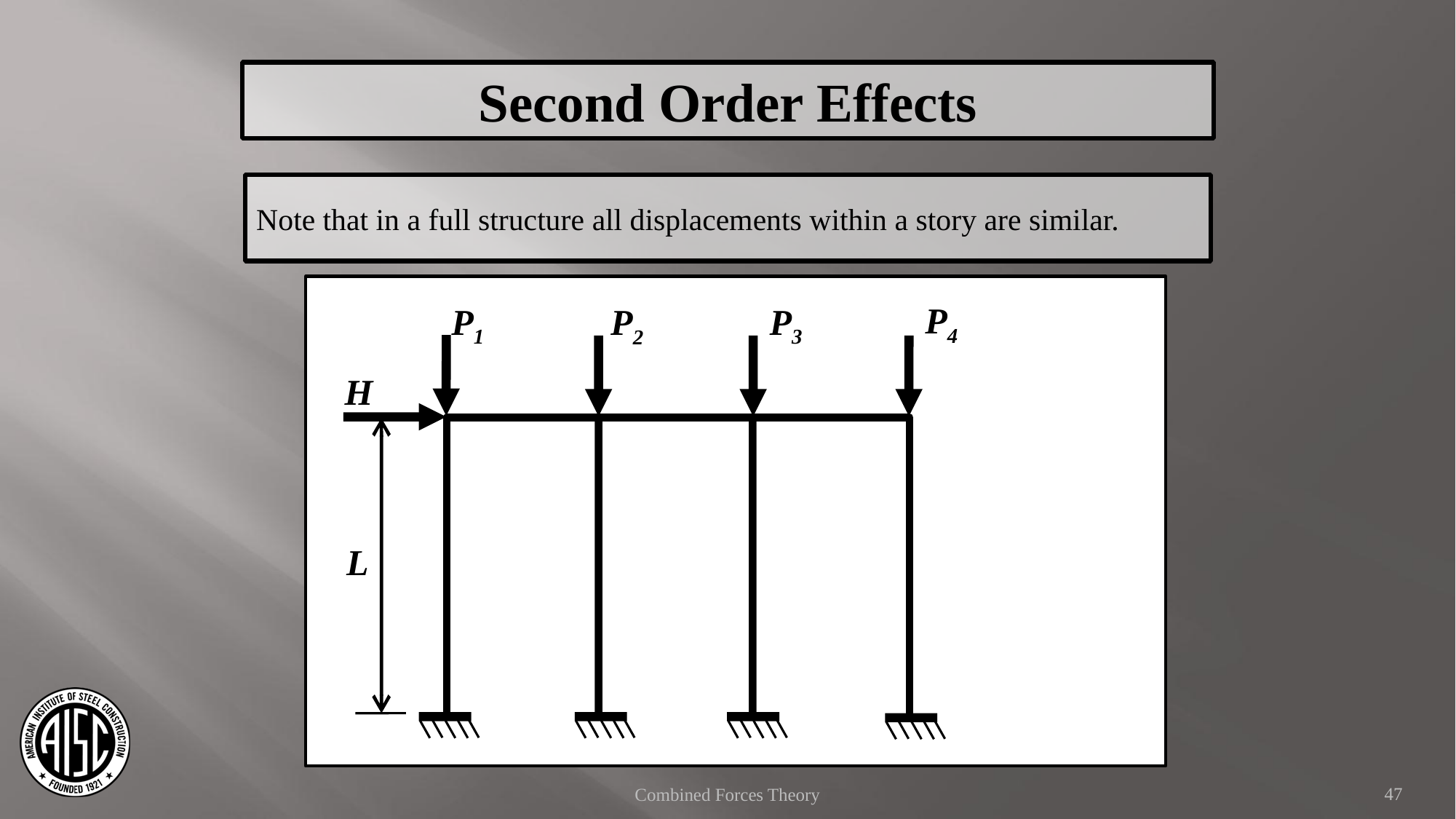

Second Order Effects
Note that in a full structure all displacements within a story are similar.

P4
P1
P3
P2

H

L

47
Combined Forces Theory